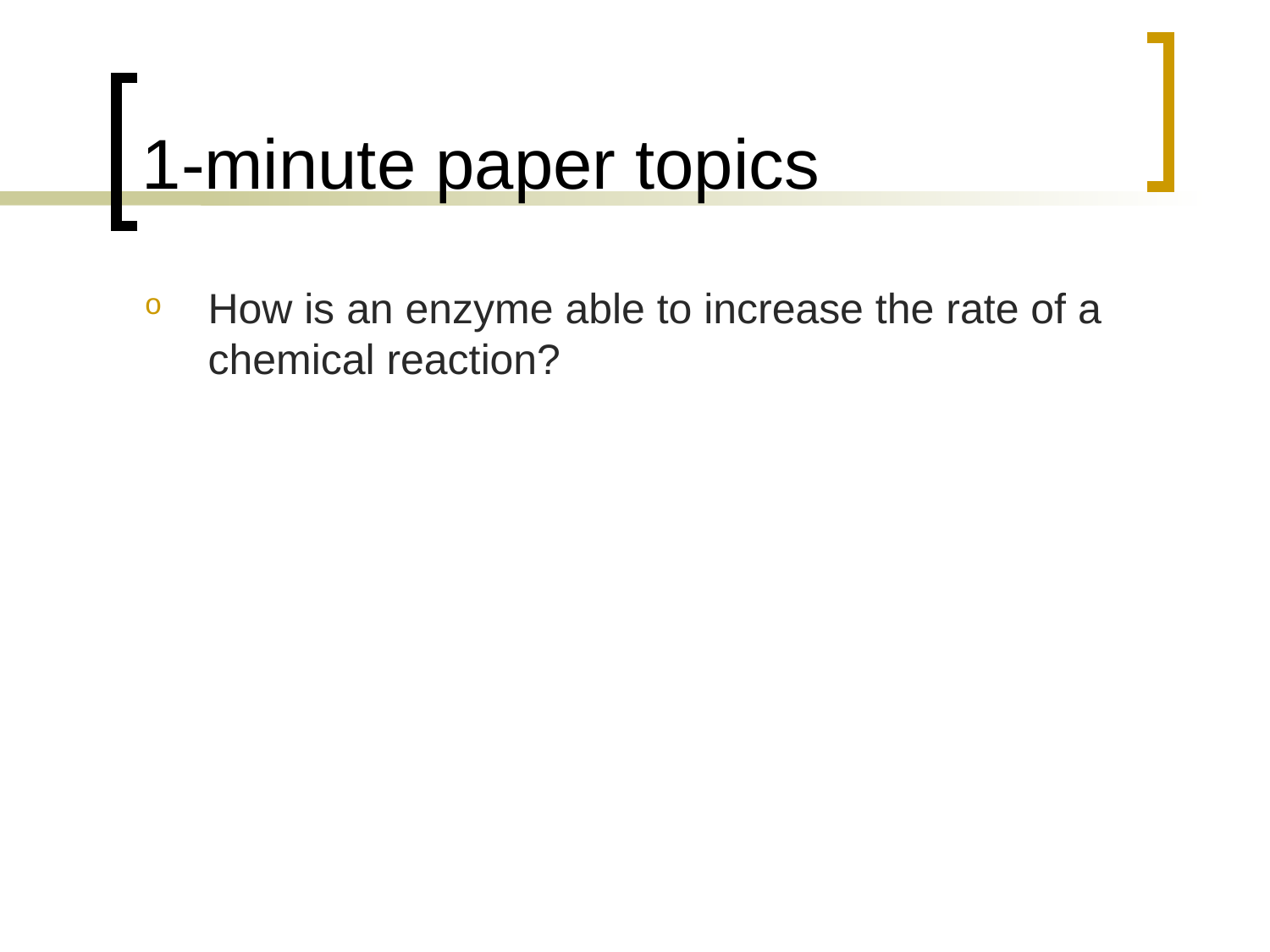

# 1-minute paper topics
How is an enzyme able to increase the rate of a chemical reaction?